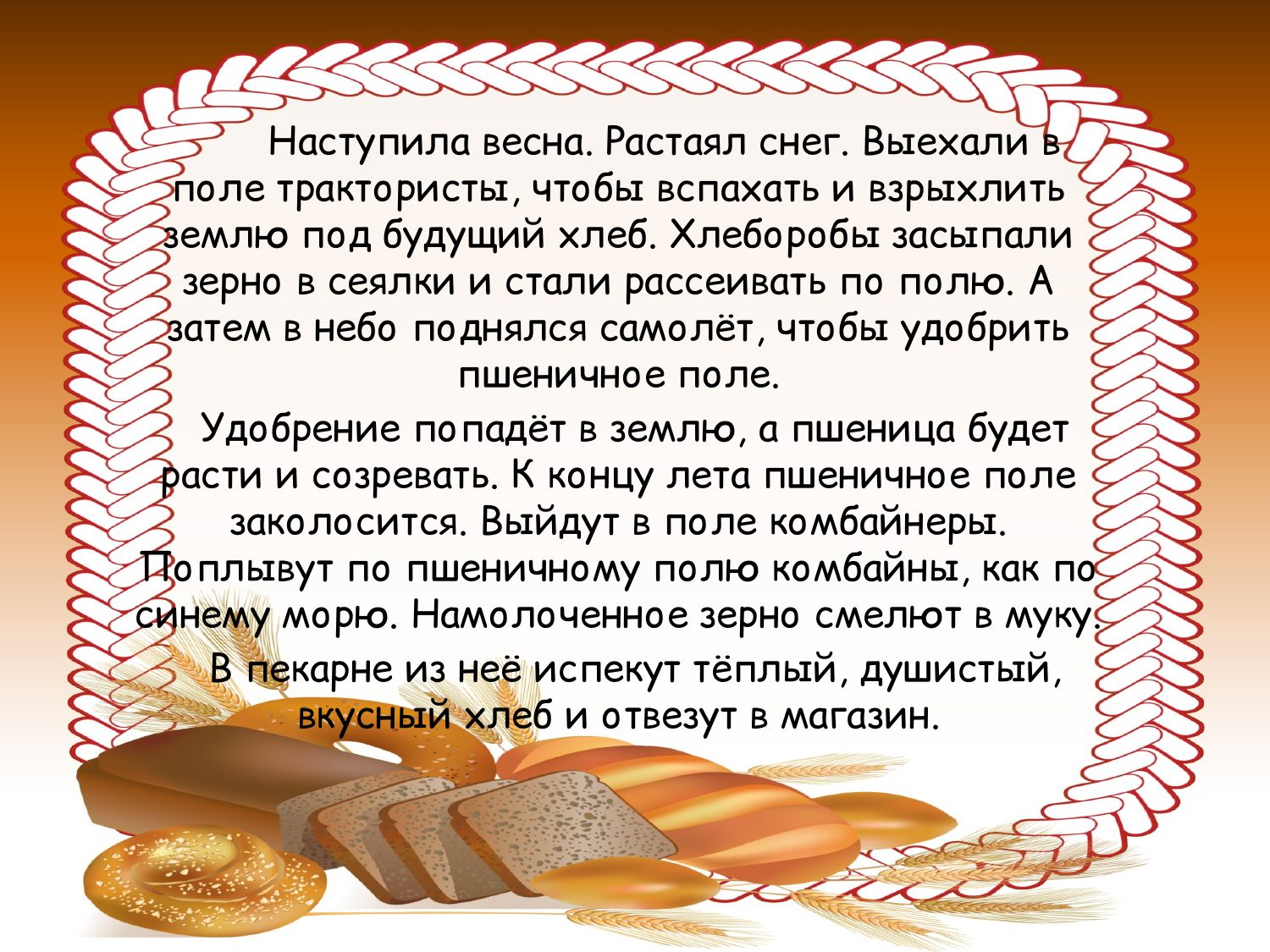

Наступила весна. Растаял снег. Выехали в поле трактористы, чтобы вспахать и взрыхлить землю под будущий хлеб. Хлеборобы засыпали зерно в сеялки и стали рассеивать по полю. А затем в небо поднялся самолёт, чтобы удобрить пшеничное поле.
       Удобрение попадёт в землю, а пшеница будет расти и созревать. К концу лета пшеничное поле заколосится. Выйдут в поле комбайнеры. Поплывут по пшеничному полю комбайны, как по синему морю. Намолоченное зерно смелют в муку.
       В пекарне из неё испекут тёплый, душистый, вкусный хлеб и отвезут в магазин.